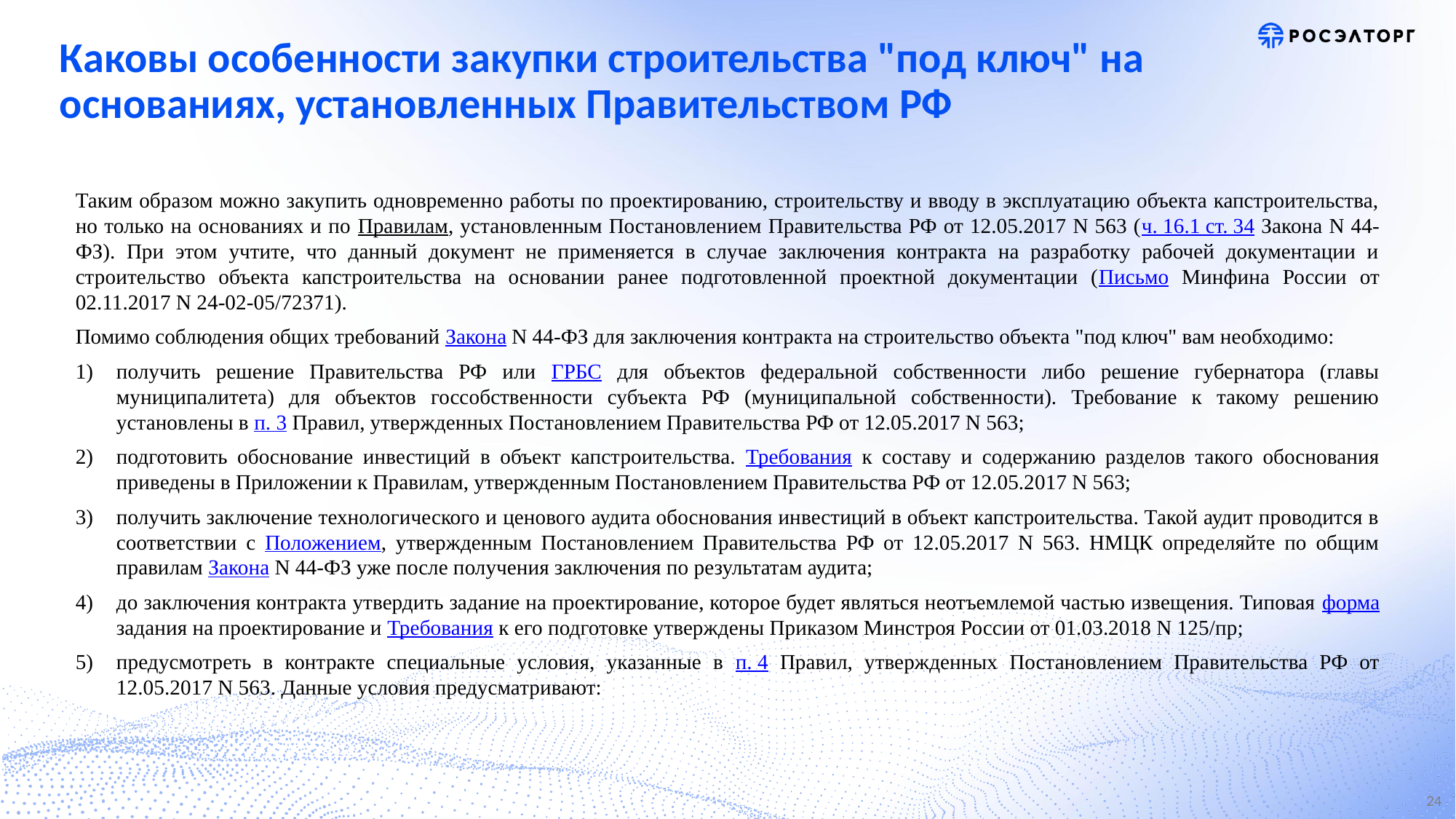

# Каковы особенности закупки строительства "под ключ" на основаниях, установленных Правительством РФ
Таким образом можно закупить одновременно работы по проектированию, строительству и вводу в эксплуатацию объекта капстроительства, но только на основаниях и по Правилам, установленным Постановлением Правительства РФ от 12.05.2017 N 563 (ч. 16.1 ст. 34 Закона N 44-ФЗ). При этом учтите, что данный документ не применяется в случае заключения контракта на разработку рабочей документации и строительство объекта капстроительства на основании ранее подготовленной проектной документации (Письмо Минфина России от 02.11.2017 N 24-02-05/72371).
Помимо соблюдения общих требований Закона N 44-ФЗ для заключения контракта на строительство объекта "под ключ" вам необходимо:
получить решение Правительства РФ или ГРБС для объектов федеральной собственности либо решение губернатора (главы муниципалитета) для объектов госсобственности субъекта РФ (муниципальной собственности). Требование к такому решению установлены в п. 3 Правил, утвержденных Постановлением Правительства РФ от 12.05.2017 N 563;
подготовить обоснование инвестиций в объект капстроительства. Требования к составу и содержанию разделов такого обоснования приведены в Приложении к Правилам, утвержденным Постановлением Правительства РФ от 12.05.2017 N 563;
получить заключение технологического и ценового аудита обоснования инвестиций в объект капстроительства. Такой аудит проводится в соответствии с Положением, утвержденным Постановлением Правительства РФ от 12.05.2017 N 563. НМЦК определяйте по общим правилам Закона N 44-ФЗ уже после получения заключения по результатам аудита;
до заключения контракта утвердить задание на проектирование, которое будет являться неотъемлемой частью извещения. Типовая форма задания на проектирование и Требования к его подготовке утверждены Приказом Минстроя России от 01.03.2018 N 125/пр;
предусмотреть в контракте специальные условия, указанные в п. 4 Правил, утвержденных Постановлением Правительства РФ от 12.05.2017 N 563. Данные условия предусматривают: